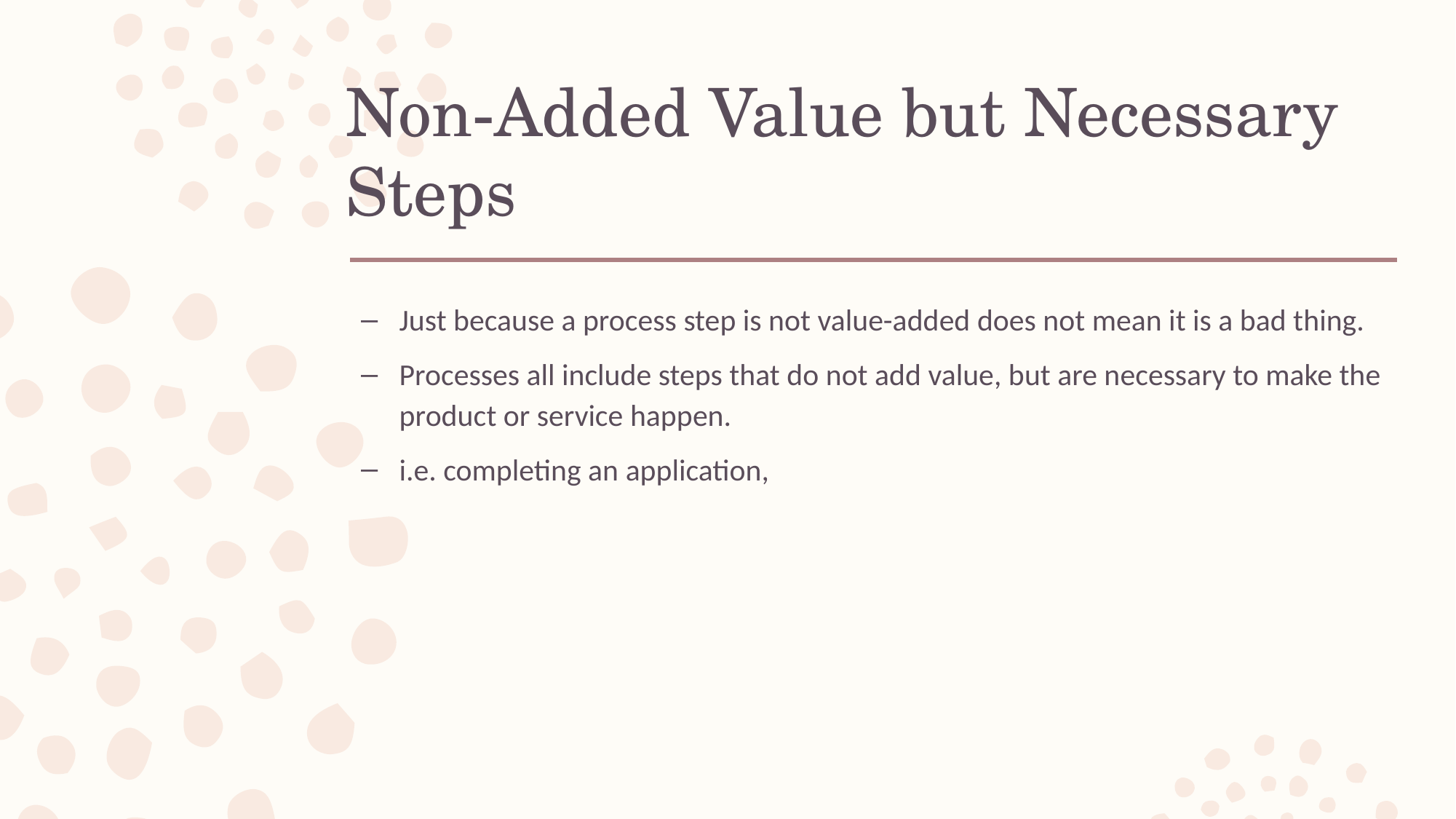

# Non-Added Value but Necessary Steps
Just because a process step is not value-added does not mean it is a bad thing.
Processes all include steps that do not add value, but are necessary to make the product or service happen.
i.e. completing an application,